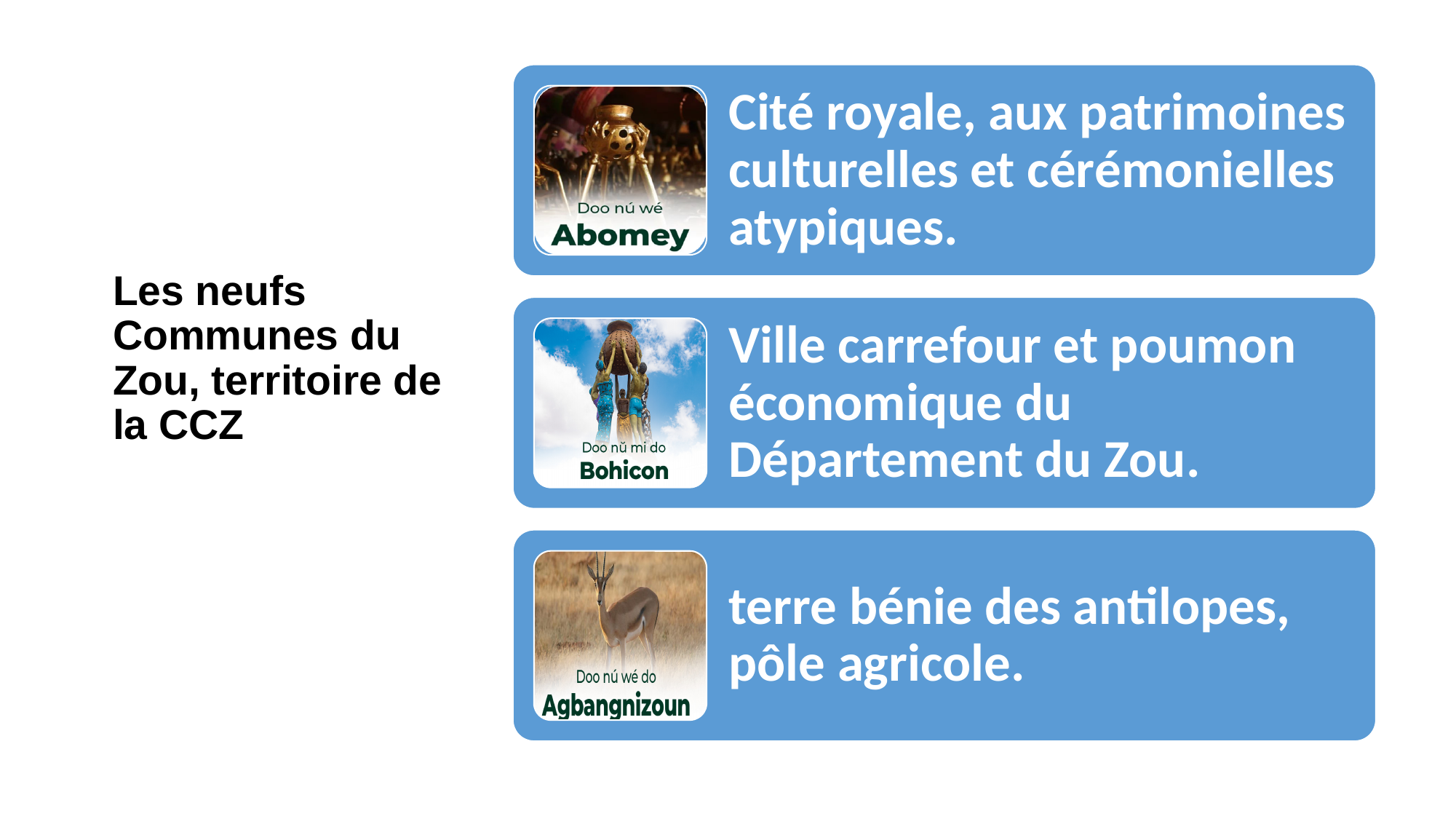

Cité royale, aux patrimoines culturelles et cérémonielles atypiques.
Ville carrefour et poumon économique du Département du Zou.
terre bénie des antilopes, pôle agricole.
# Les neufs Communes du Zou, territoire de la CCZ